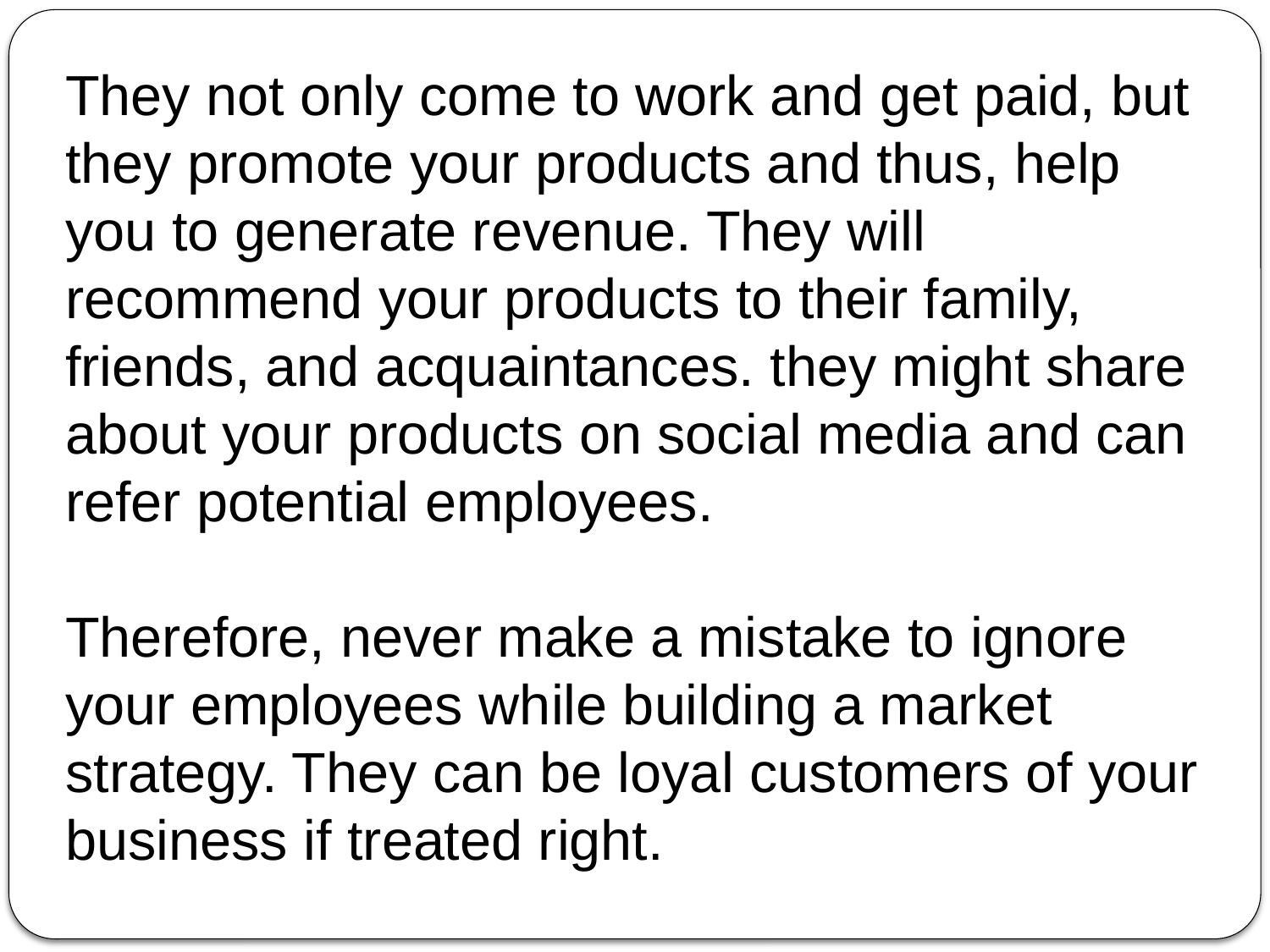

They not only come to work and get paid, but they promote your products and thus, help you to generate revenue. They will recommend your products to their family, friends, and acquaintances. they might share about your products on social media and can refer potential employees.

Therefore, never make a mistake to ignore your employees while building a market strategy. They can be loyal customers of your business if treated right.